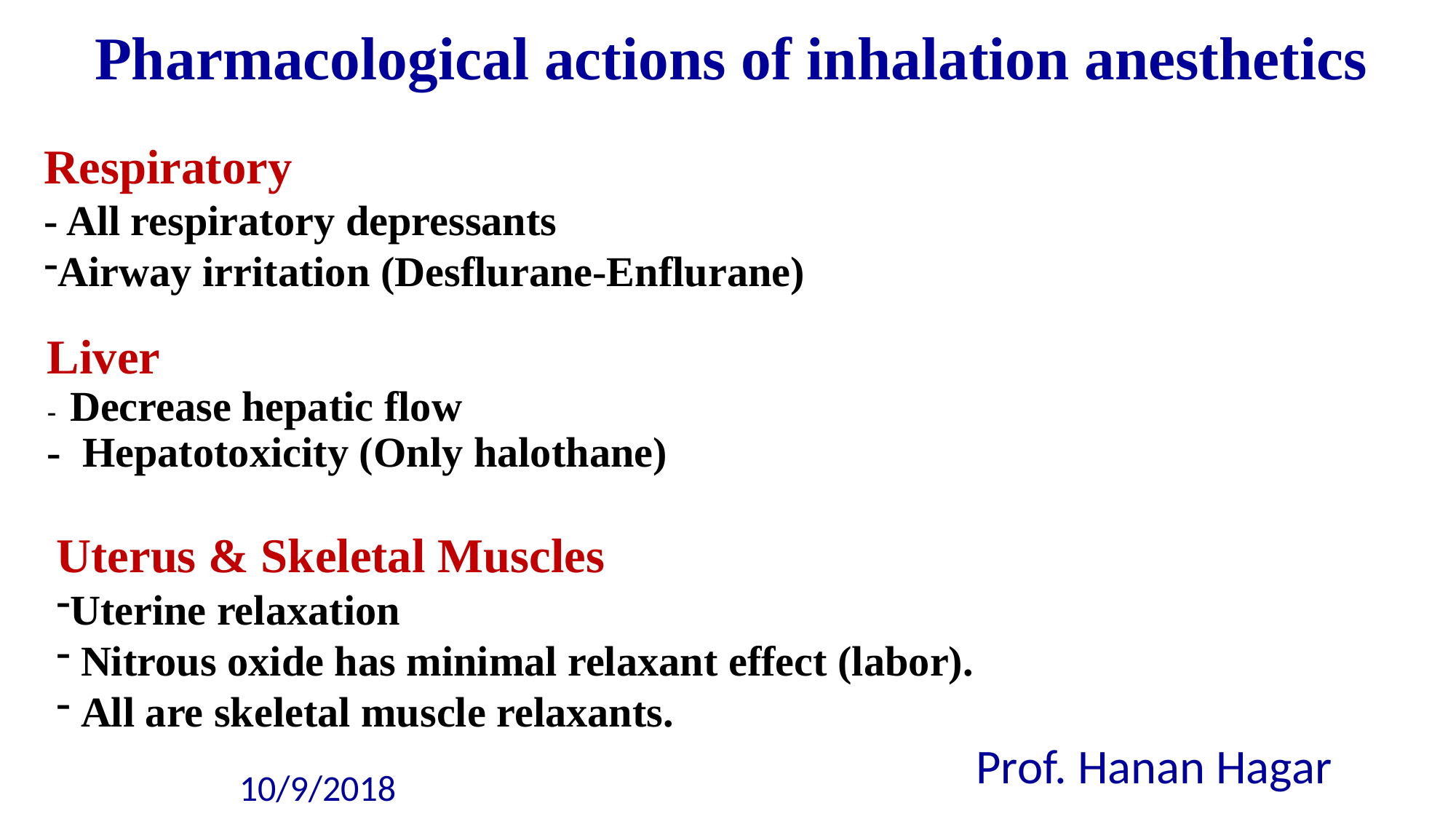

Pharmacological actions of inhalation anesthetics
Respiratory
- All respiratory depressants
Airway irritation (Desflurane-Enflurane)
Liver
-  Decrease hepatic flow
-  Hepatotoxicity (Only halothane)
Uterus & Skeletal Muscles
Uterine relaxation
 Nitrous oxide has minimal relaxant effect (labor).
 All are skeletal muscle relaxants.
Prof. Hanan Hagar
10/9/2018